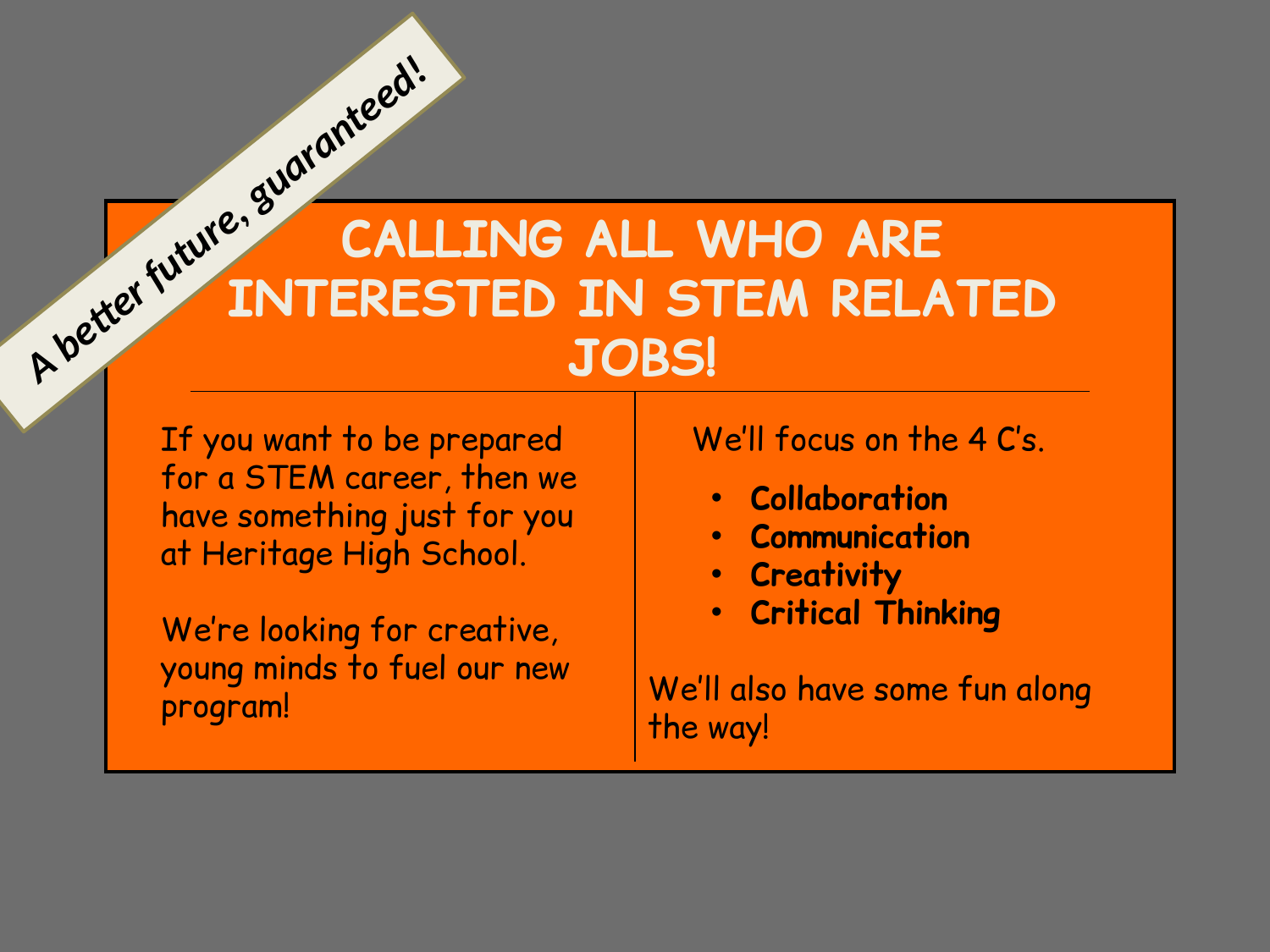

A better future, guaranteed!

CALLING ALL WHO ARE INTERESTED IN STEM RELATED JOBS!
If you want to be prepared for a STEM career, then we have something just for you at Heritage High School.

We’re looking for creative, young minds to fuel our new program!
We’ll focus on the 4 C’s.

Collaboration
Communication
Creativity
Critical Thinking

We’ll also have some fun along the way!